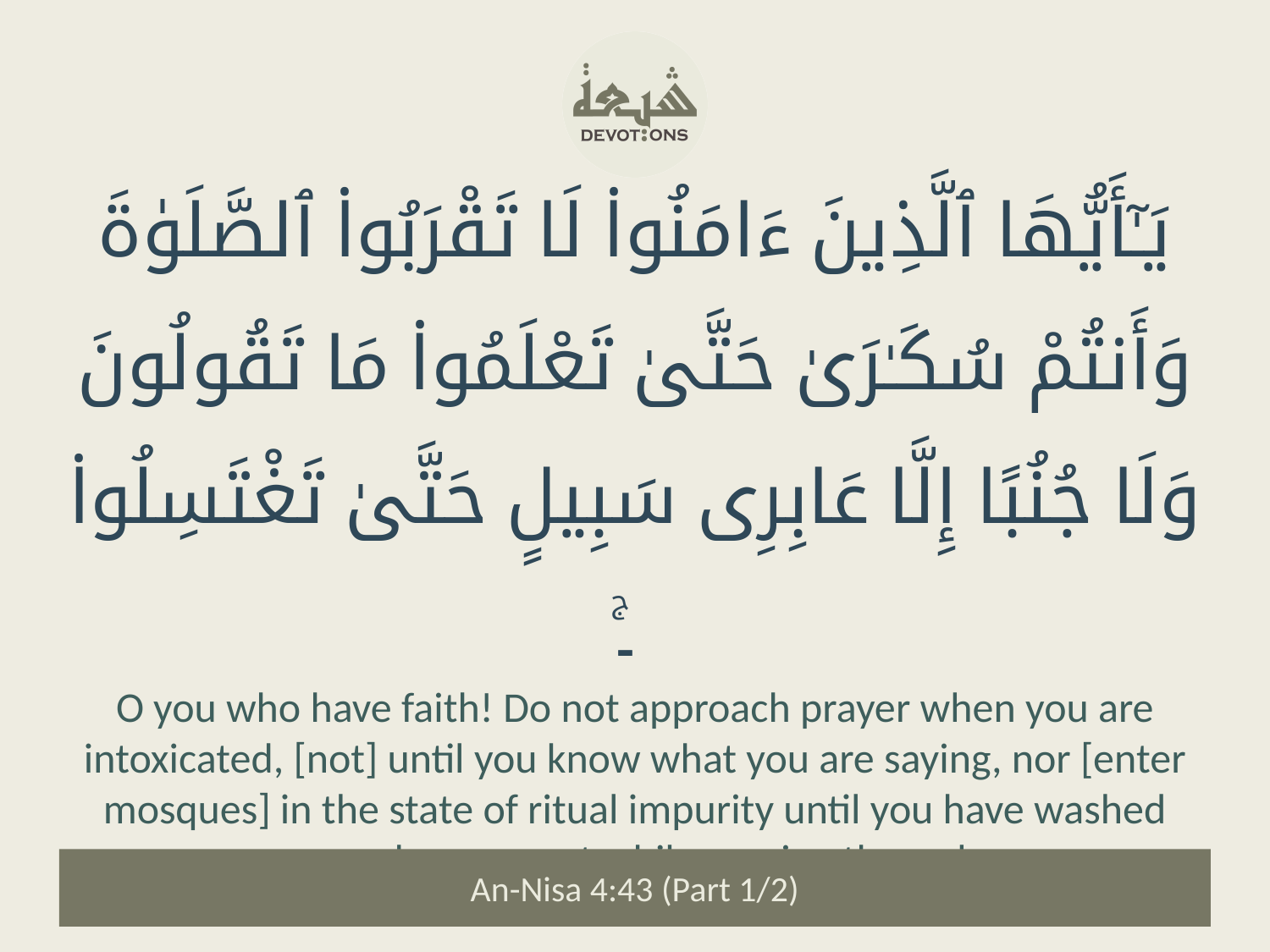

يَـٰٓأَيُّهَا ٱلَّذِينَ ءَامَنُوا۟ لَا تَقْرَبُوا۟ ٱلصَّلَوٰةَ وَأَنتُمْ سُكَـٰرَىٰ حَتَّىٰ تَعْلَمُوا۟ مَا تَقُولُونَ وَلَا جُنُبًا إِلَّا عَابِرِى سَبِيلٍ حَتَّىٰ تَغْتَسِلُوا۟  ۔ۚ
O you who have faith! Do not approach prayer when you are intoxicated, [not] until you know what you are saying, nor [enter mosques] in the state of ritual impurity until you have washed yourselves, except while passing through.
An-Nisa 4:43 (Part 1/2)